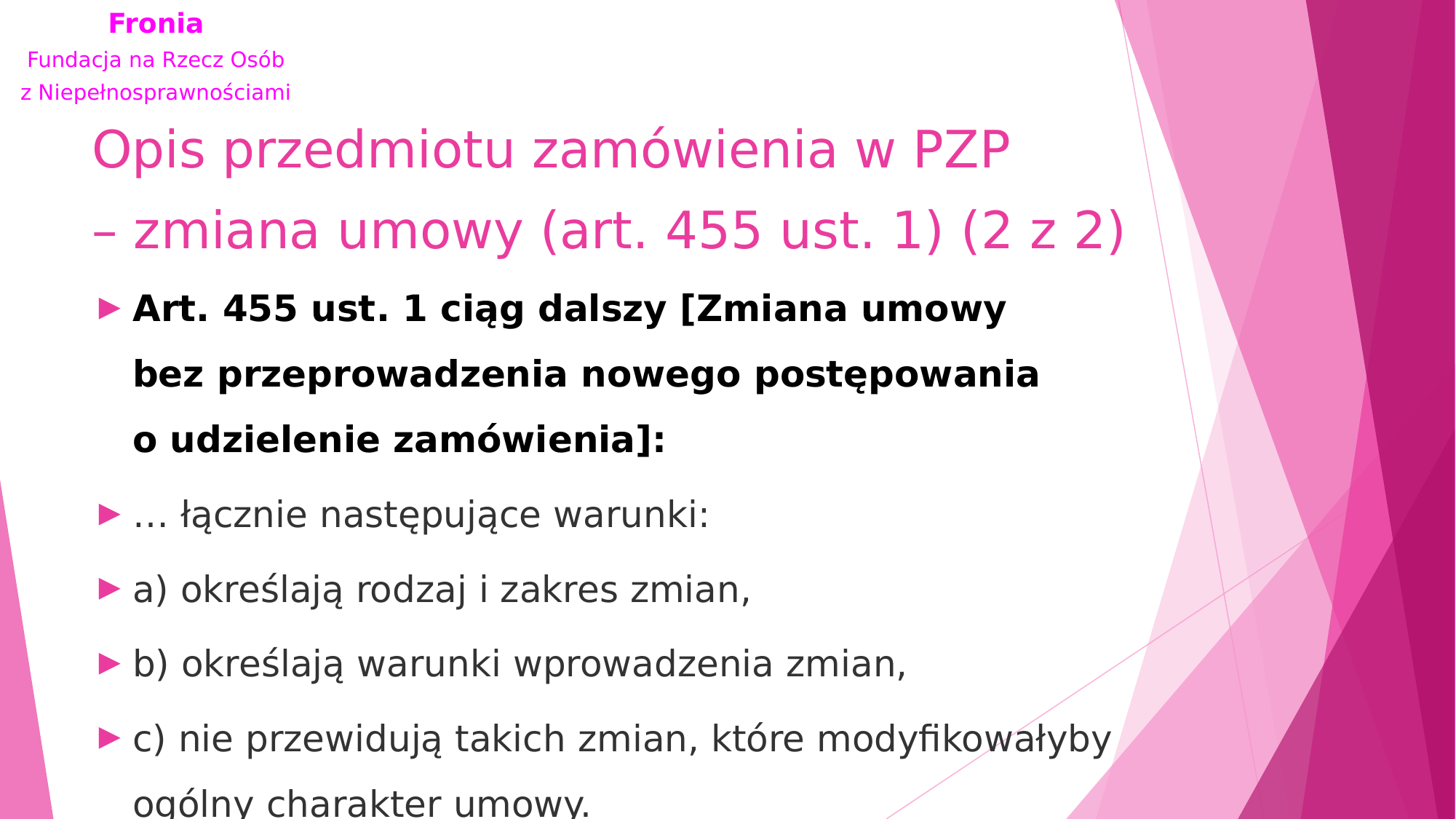

# Opis przedmiotu zamówienia w PZP – zmiana umowy (art. 455 ust. 1) (2 z 2)
Art. 455 ust. 1 ciąg dalszy [Zmiana umowy bez przeprowadzenia nowego postępowania o udzielenie zamówienia]:
… łącznie następujące warunki:
a) określają rodzaj i zakres zmian,
b) określają warunki wprowadzenia zmian,
c) nie przewidują takich zmian, które modyfikowałyby ogólny charakter umowy.